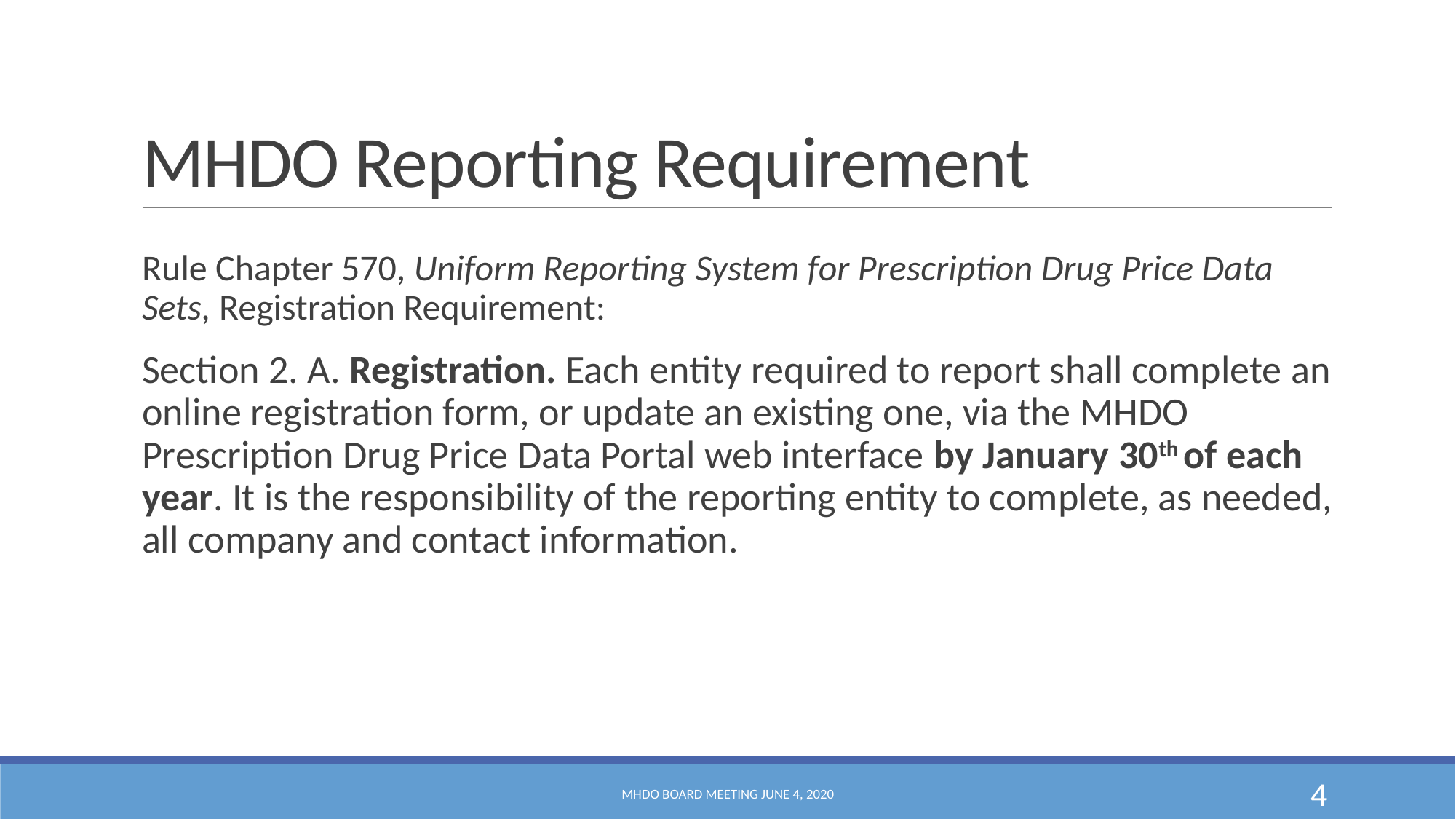

# MHDO Reporting Requirement
Rule Chapter 570, Uniform Reporting System for Prescription Drug Price Data Sets, Registration Requirement:
Section 2. A. Registration. Each entity required to report shall complete an online registration form, or update an existing one, via the MHDO Prescription Drug Price Data Portal web interface by January 30th of each year. It is the responsibility of the reporting entity to complete, as needed, all company and contact information.

MHDO Board Meeting June 4, 2020
4